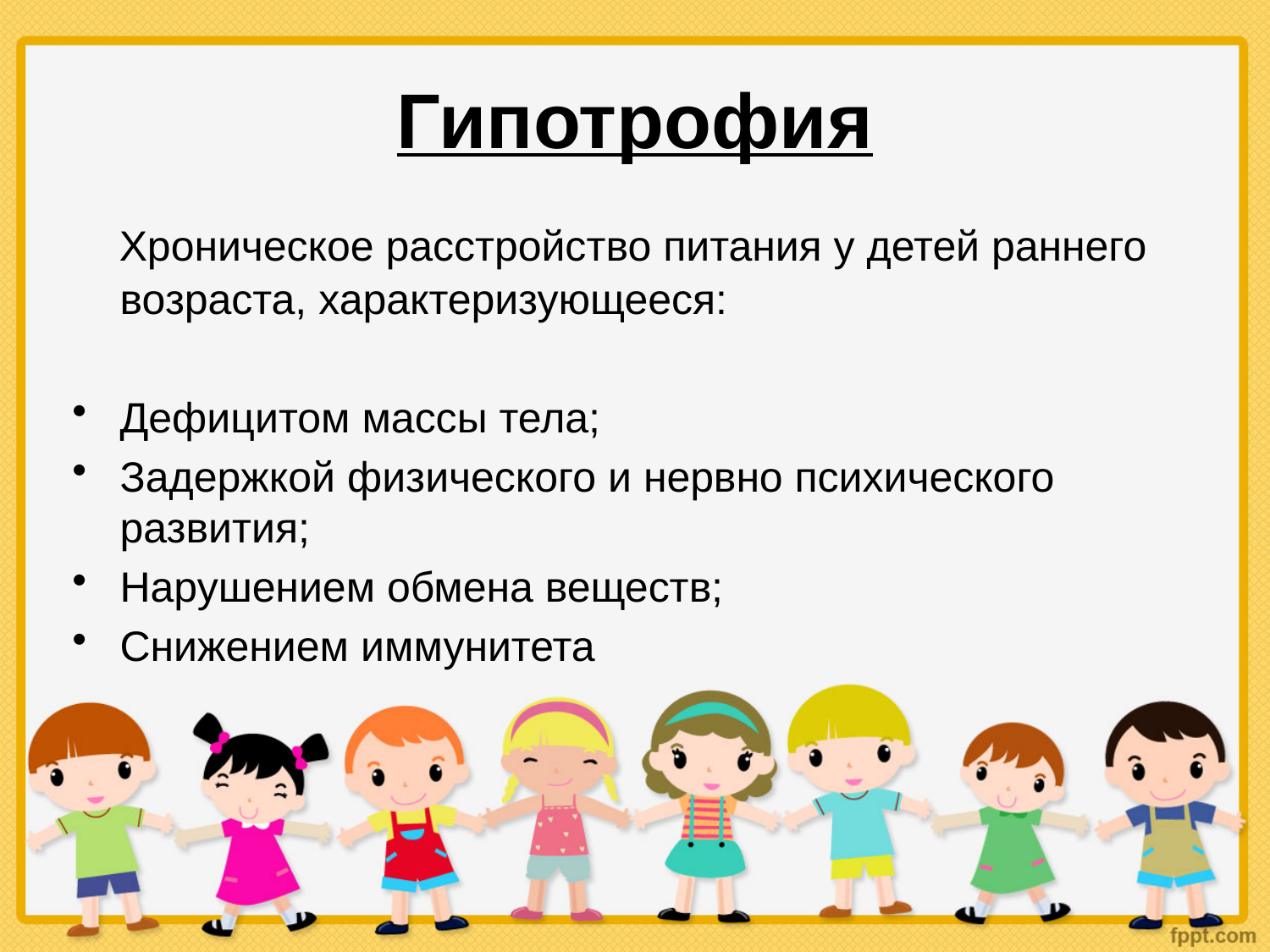

# Гипотрофия
   Хроническое расстройство питания у детей раннего возраста, характеризующееся:

Дефицитом массы тела;
Задержкой физического и нервно психического развития;
Нарушением обмена веществ;
Снижением иммунитета